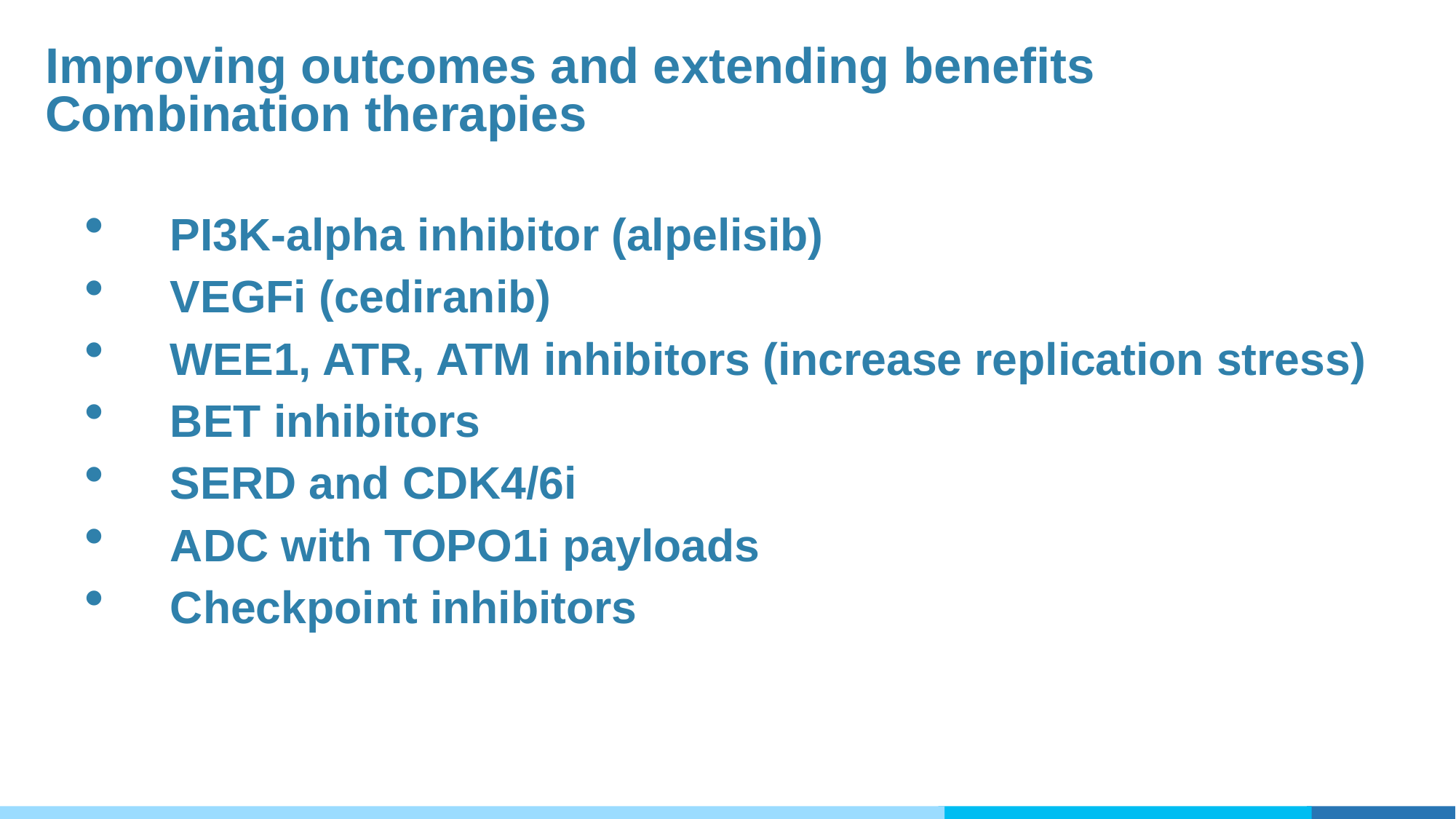

Improving outcomes and extending benefits
Combination therapies
PI3K-alpha inhibitor (alpelisib)
VEGFi (cediranib)
WEE1, ATR, ATM inhibitors (increase replication stress)
BET inhibitors
SERD and CDK4/6i
ADC with TOPO1i payloads
Checkpoint inhibitors